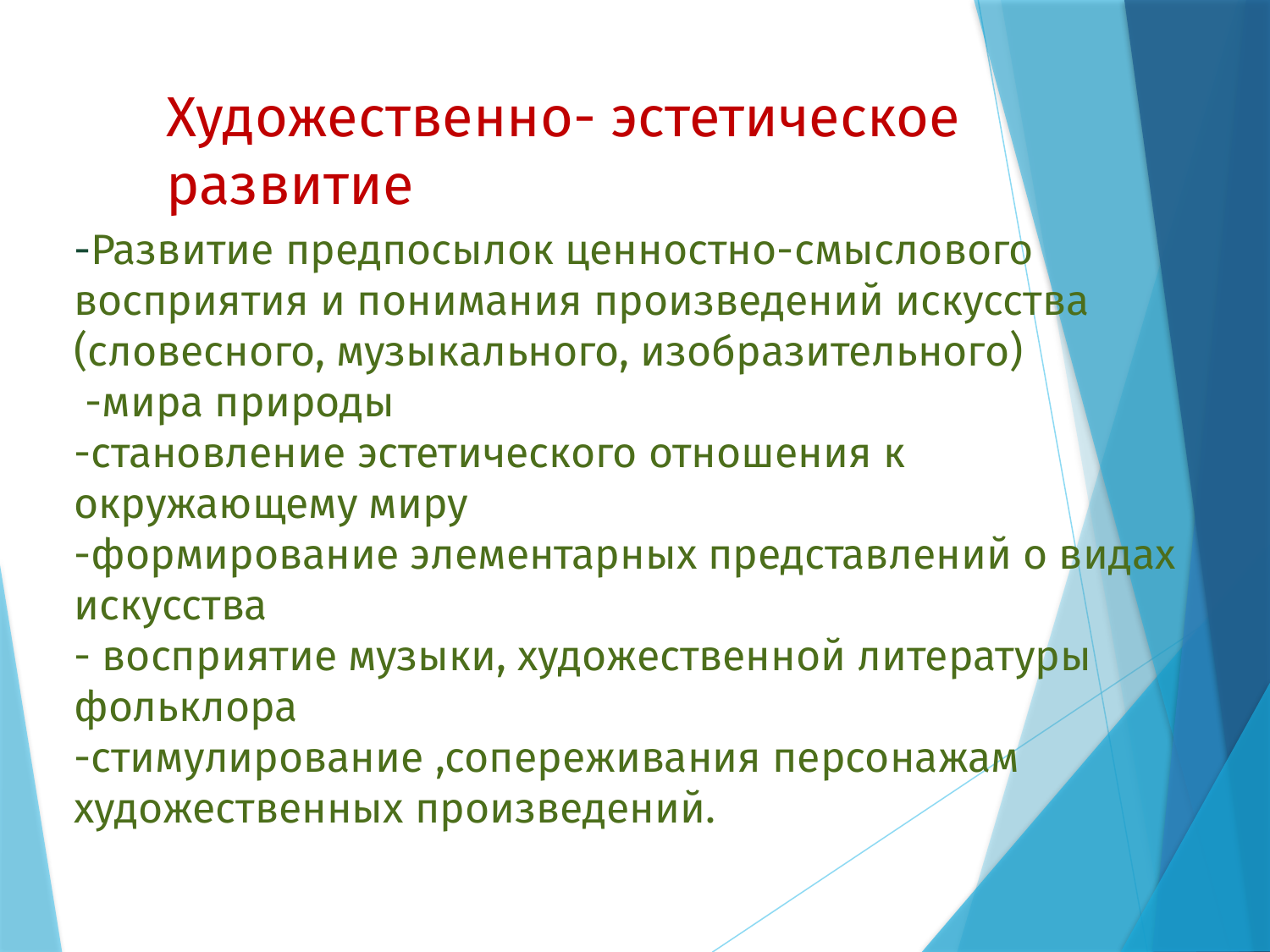

Художественно- эстетическое развитие
# -Развитие предпосылок ценностно-смыслового восприятия и понимания произведений искусства (словесного, музыкального, изобразительного) -мира природы -становление эстетического отношения к окружающему миру -формирование элементарных представлений о видах искусства - восприятие музыки, художественной литературы фольклора -стимулирование ,сопереживания персонажам художественных произведений.